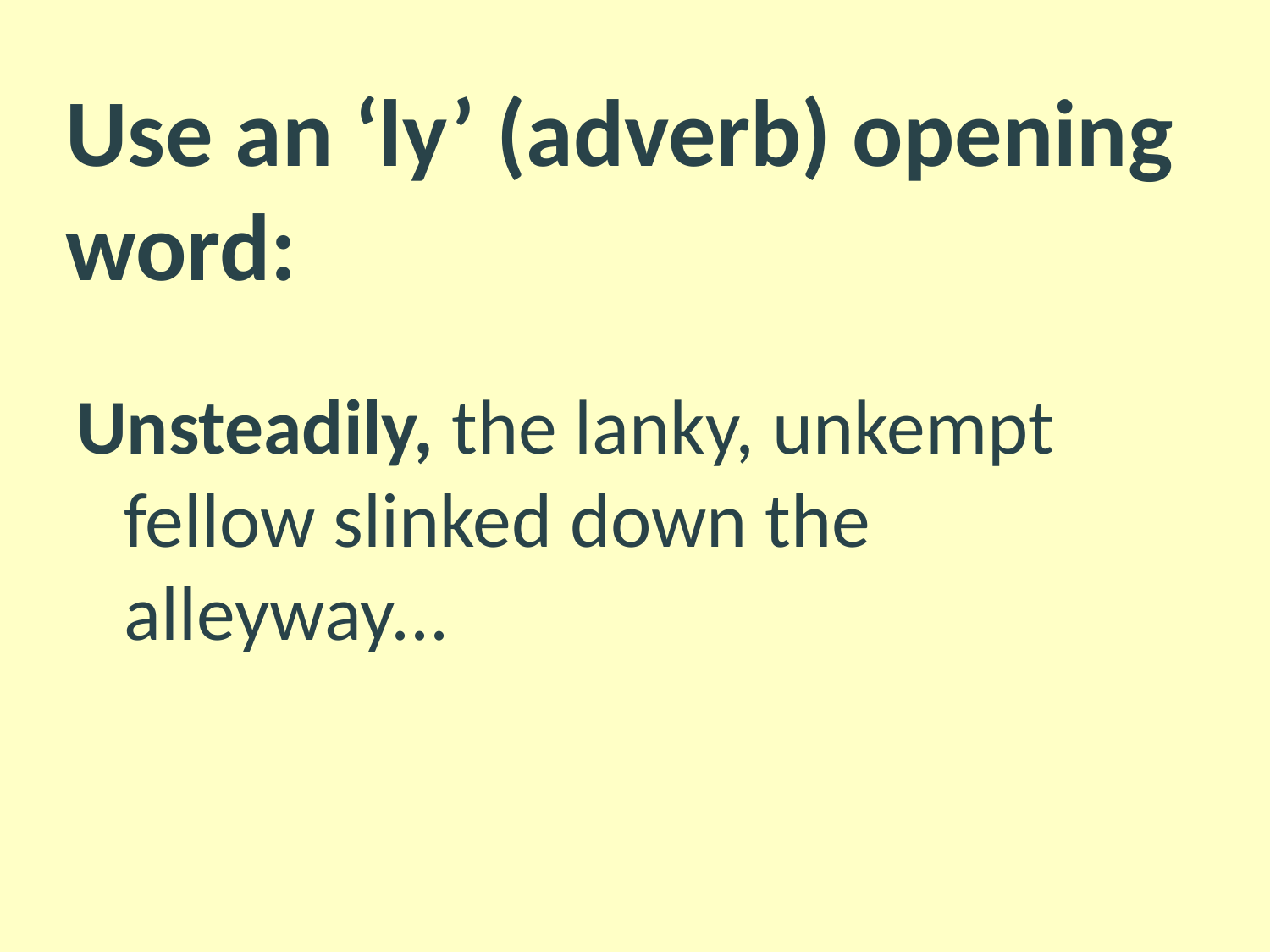

# Use an ‘ly’ (adverb) opening word:
Unsteadily, the lanky, unkempt fellow slinked down the alleyway...